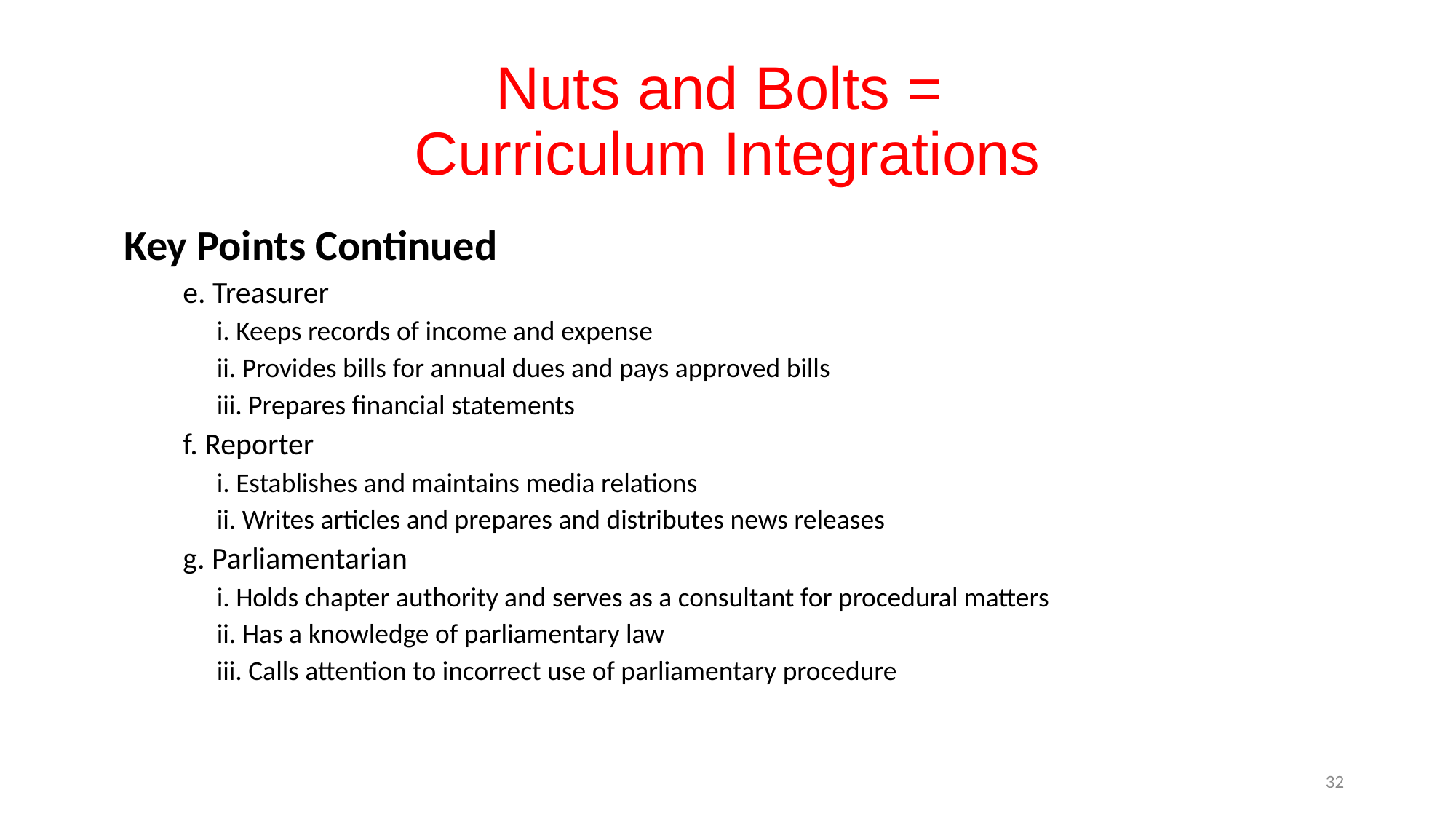

# Nuts and Bolts = Curriculum Integrations
Key Points Continued
e. Treasurer
i. Keeps records of income and expense
ii. Provides bills for annual dues and pays approved bills
iii. Prepares financial statements
f. Reporter
i. Establishes and maintains media relations
ii. Writes articles and prepares and distributes news releases
g. Parliamentarian
i. Holds chapter authority and serves as a consultant for procedural matters
ii. Has a knowledge of parliamentary law
iii. Calls attention to incorrect use of parliamentary procedure

32